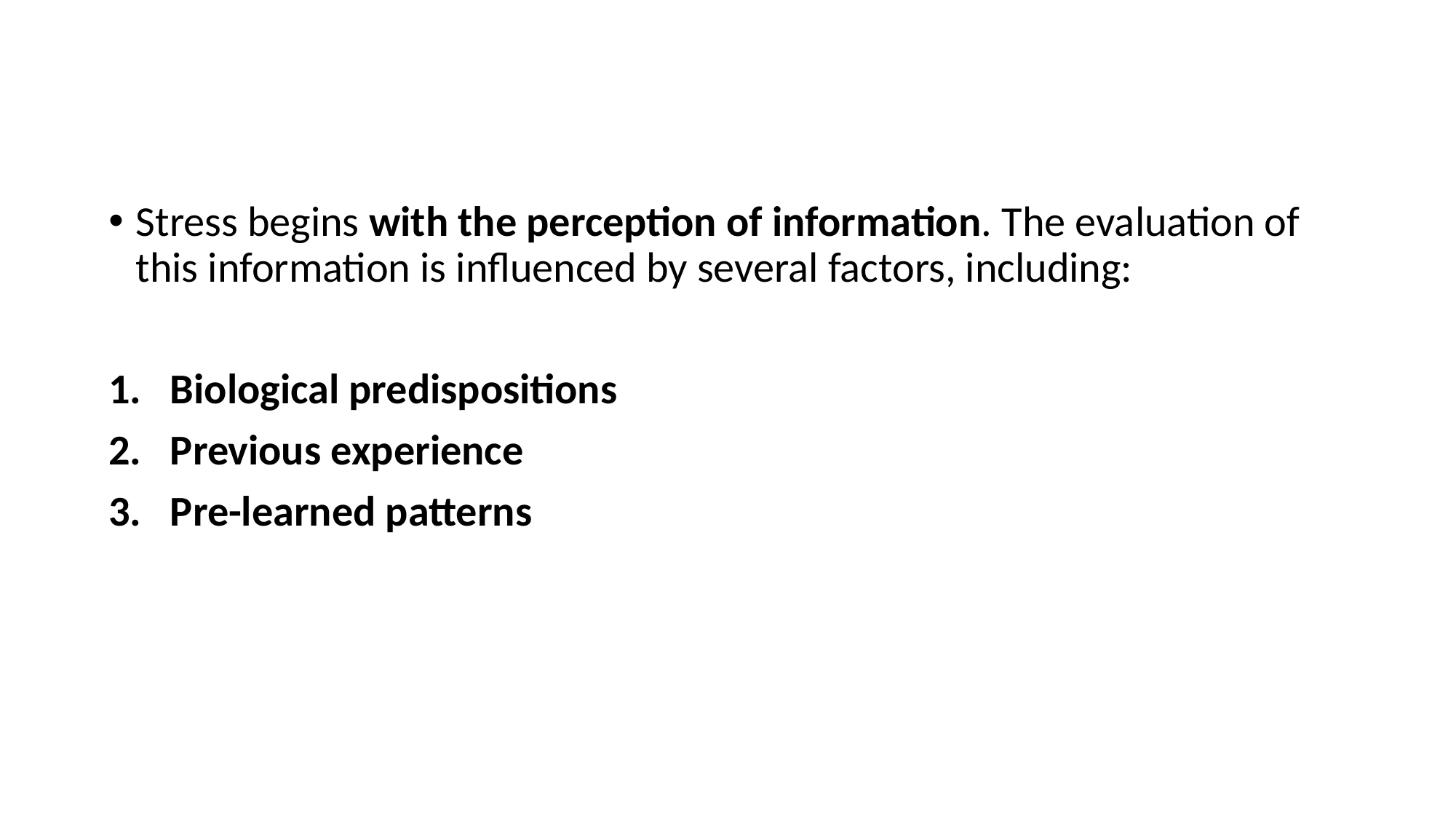

Stress begins with the perception of information. The evaluation of this information is influenced by several factors, including:

Biological predispositions
Previous experience
Pre-learned patterns